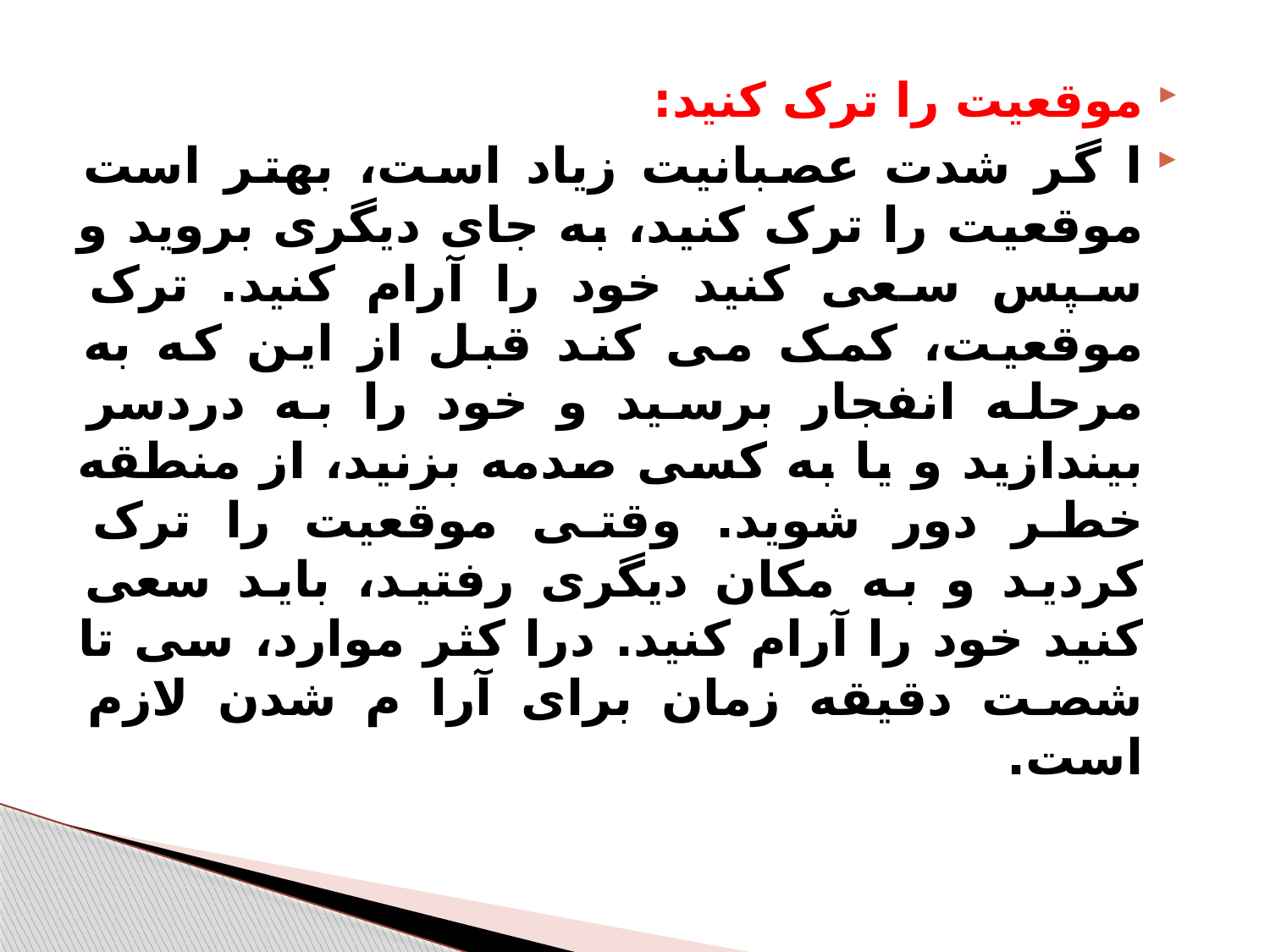

موقعیت را ترک کنید:
ا گر شدت عصبانیت زیاد است، بهتر است موقعیت را ترک کنید، به جای دیگری بروید و سپس سعی کنید خود را آرام کنید. ترک موقعیت، کمک می کند قبل از این که به مرحله انفجار برسید و خود را به دردسر بیندازید و یا به کسی صدمه بزنید، از منطقه خطر دور شوید. وقتی موقعیت را ترک کردید و به مکان دیگری رفتید، باید سعی کنید خود را آرام کنید. درا کثر موارد، سی تا شصت دقیقه زمان برای آرا م شدن لازم است.